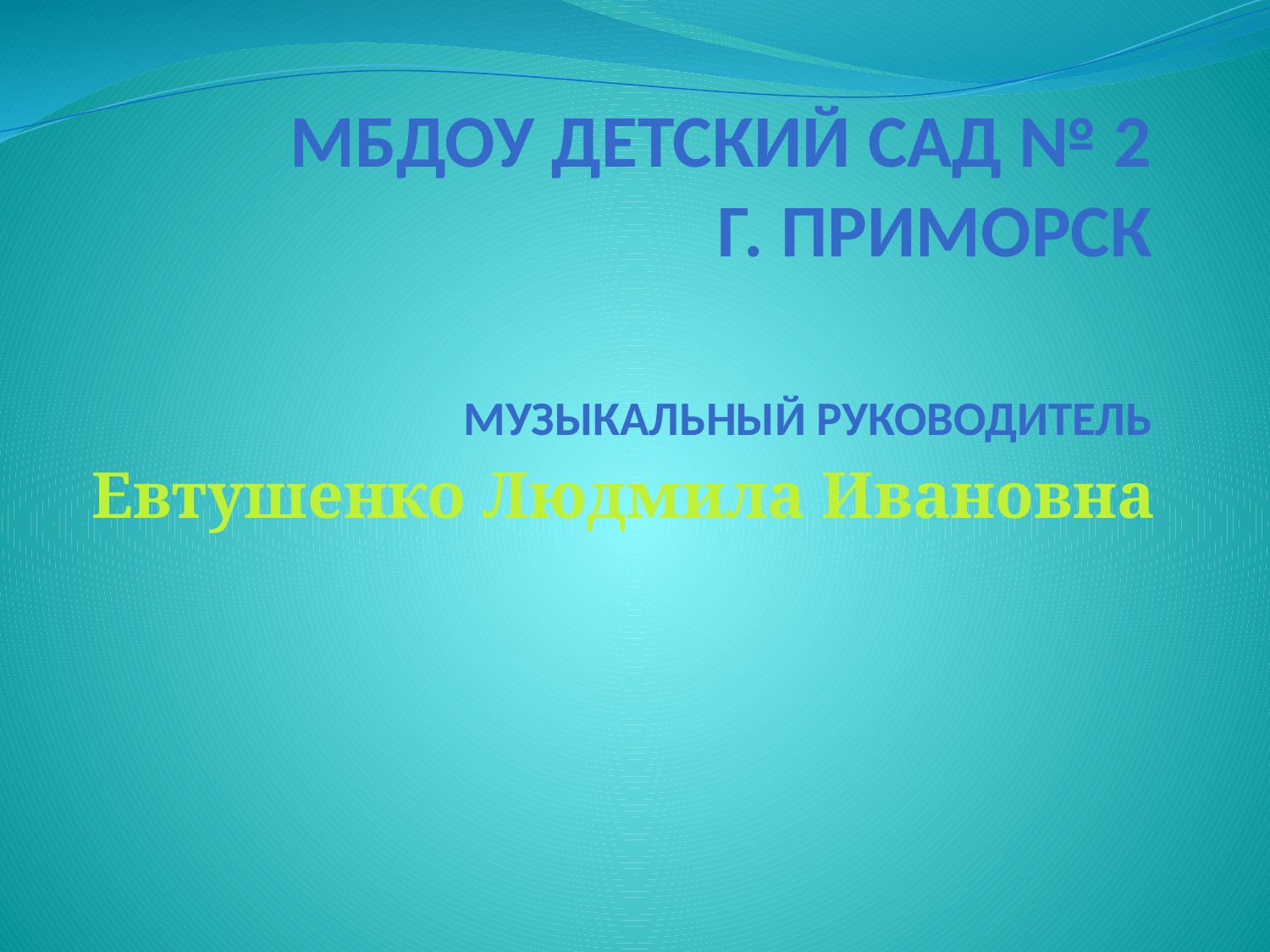

# МБДОУ детский сад № 2 г. Приморск музыкальный руководитель
Евтушенко Людмила Ивановна